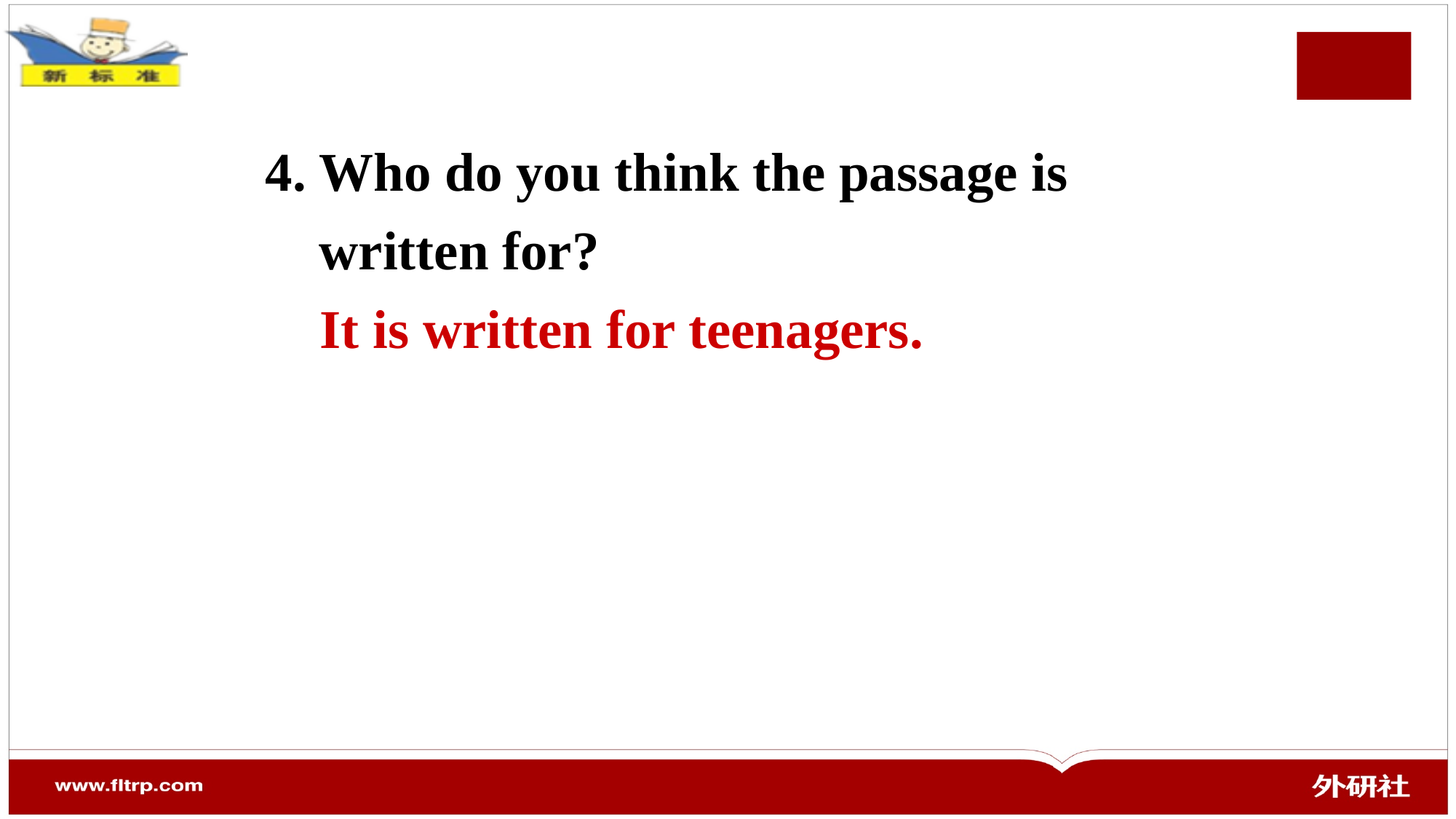

4. Who do you think the passage is written for?
    It is written for teenagers.